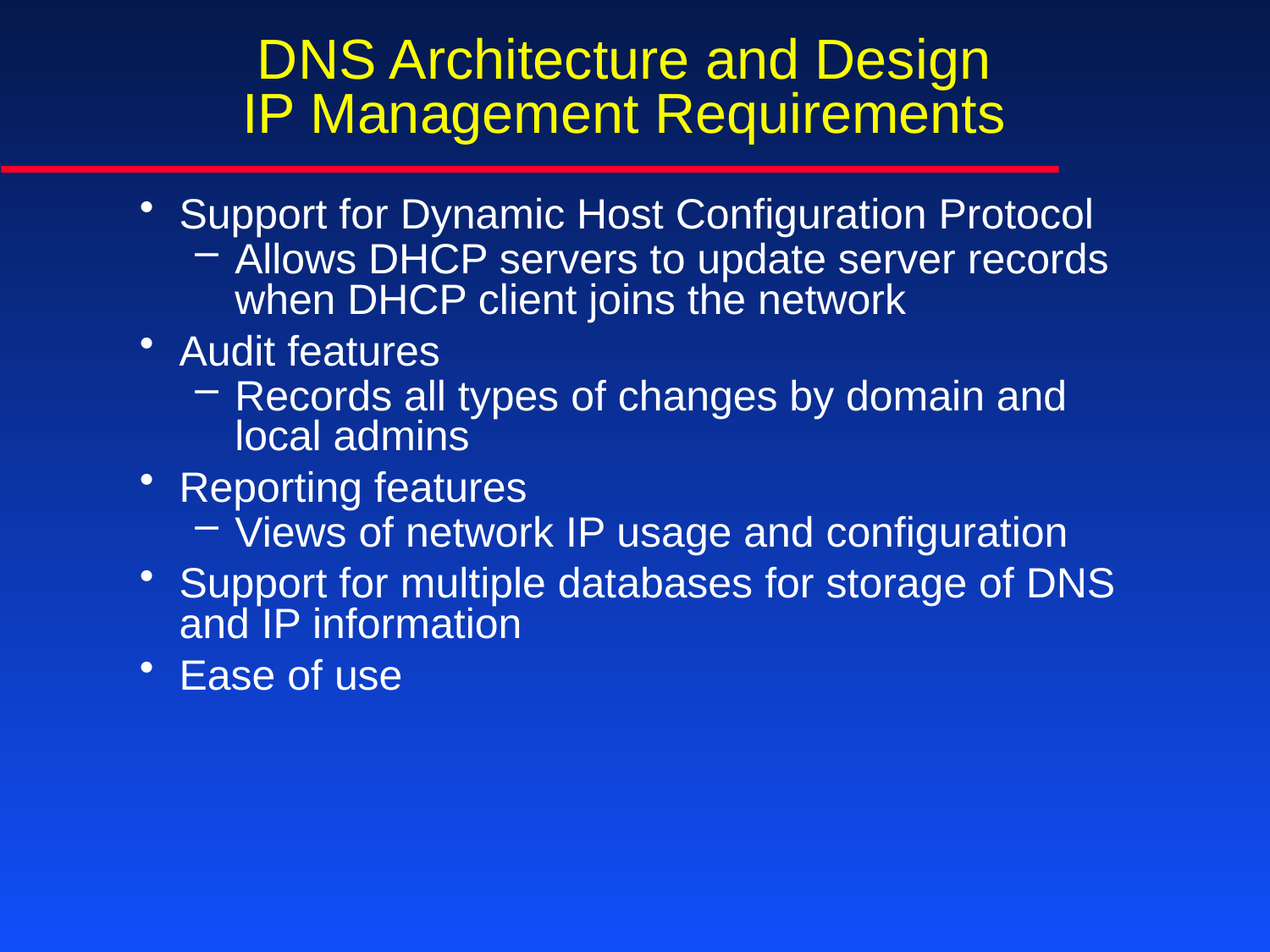

# DNS Architecture and Design IP Management Requirements
Support for Dynamic Host Configuration Protocol
Allows DHCP servers to update server records when DHCP client joins the network
Audit features
Records all types of changes by domain and local admins
Reporting features
Views of network IP usage and configuration
Support for multiple databases for storage of DNS and IP information
Ease of use